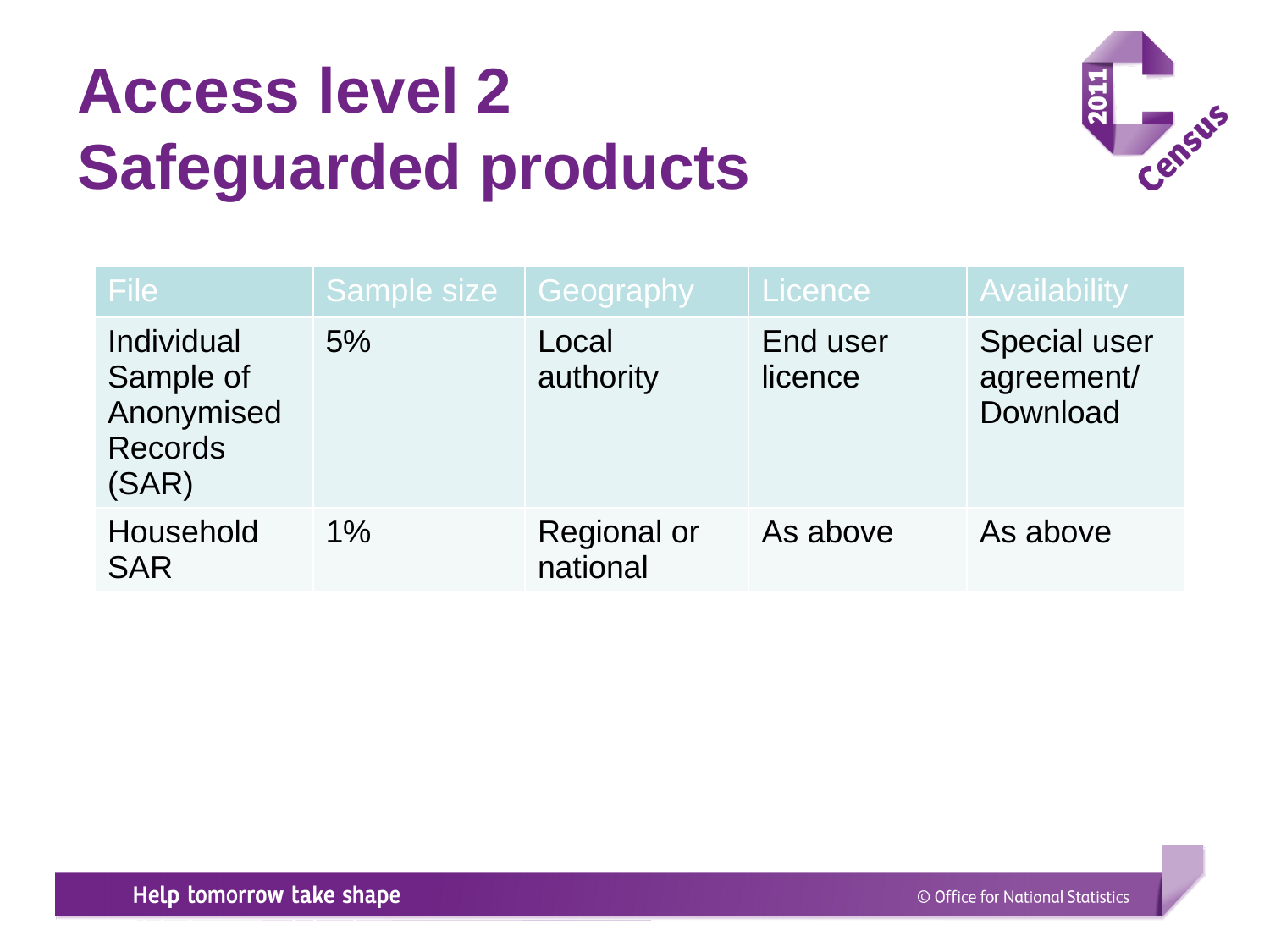

# Access level 2 Safeguarded products
| File | Sample size | Geography | Licence | Availability |
| --- | --- | --- | --- | --- |
| Individual Sample of Anonymised Records (SAR) | 5% | Local authority | End user licence | Special user agreement/ Download |
| Household SAR | 1% | Regional or national | As above | As above |